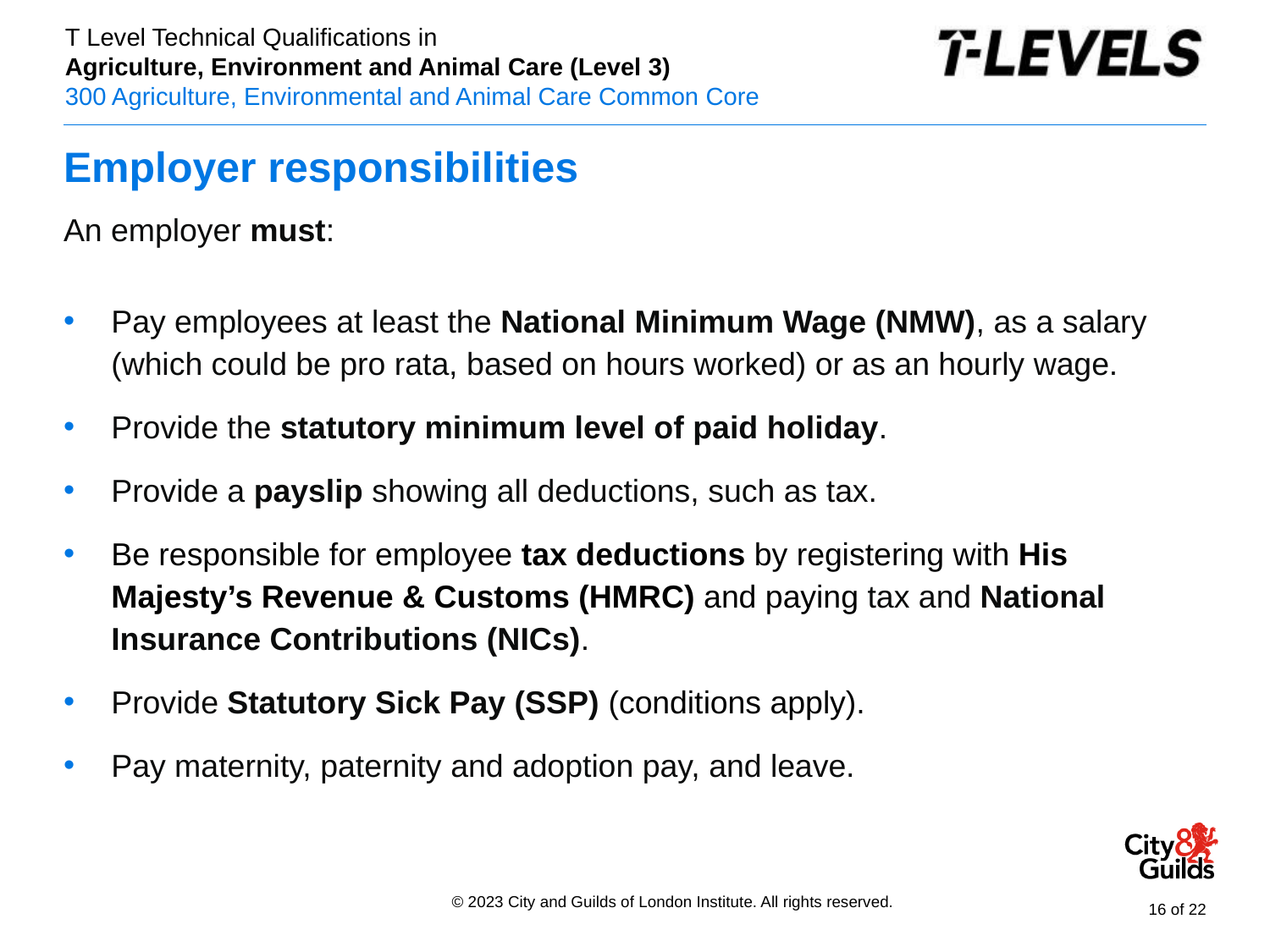

# Employer responsibilities
An employer must:

Pay employees at least the National Minimum Wage (NMW), as a salary (which could be pro rata, based on hours worked) or as an hourly wage.
Provide the statutory minimum level of paid holiday.
Provide a payslip showing all deductions, such as tax.
Be responsible for employee tax deductions by registering with His Majesty’s Revenue & Customs (HMRC) and paying tax and National Insurance Contributions (NICs).
Provide Statutory Sick Pay (SSP) (conditions apply).
Pay maternity, paternity and adoption pay, and leave.